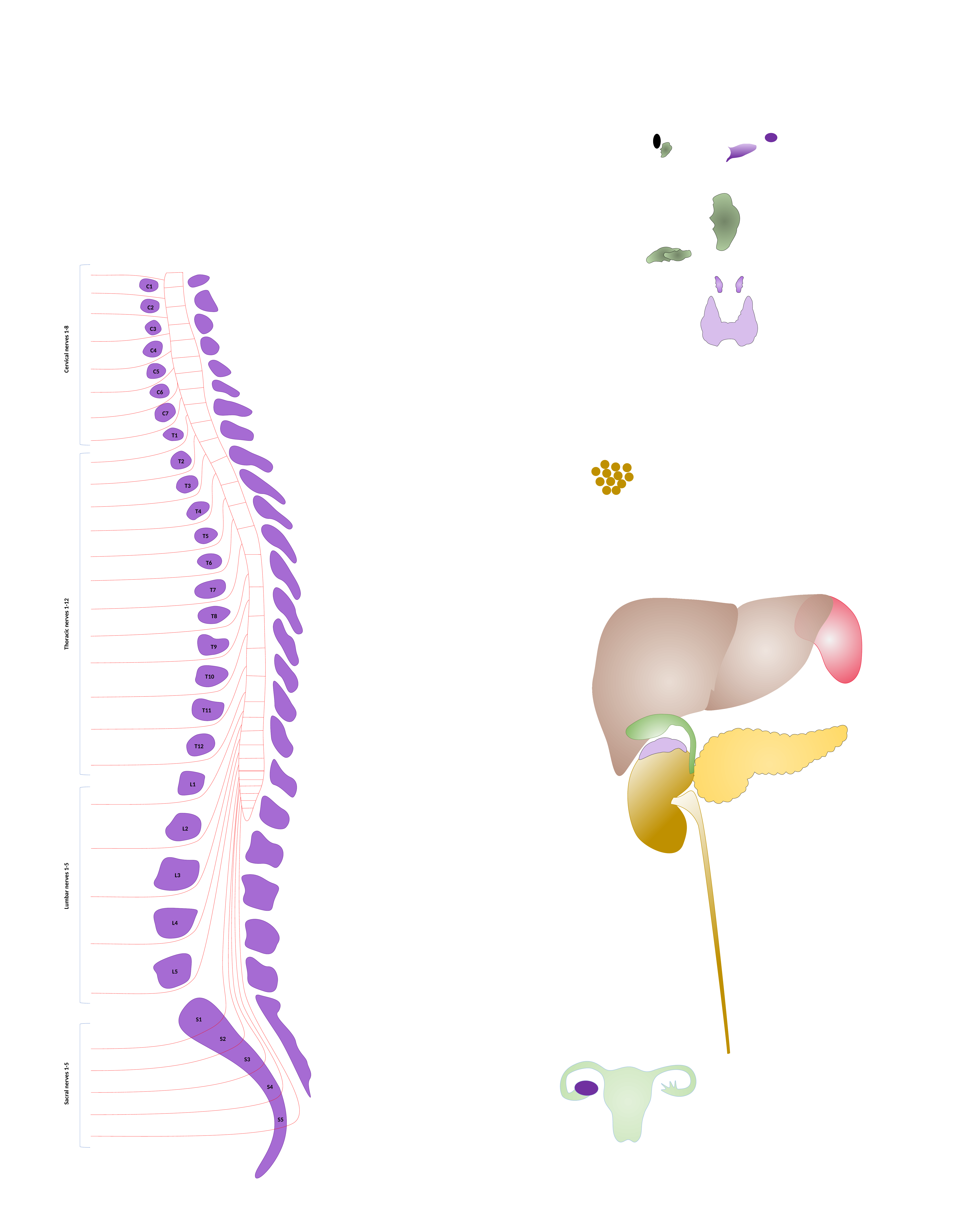

Cervical nerves 1-8
Thoracic nerves 1-12
Lumbar nerves 1-5
Sacral nerves 1-5

2

C1
C2
C3
C4
C5
C6
C7
T1
T2
T3
T4
T5
T6
T7
T8
T9
T10
T11
T12
L1
L2
L3
L4
L5
S1
S2
S3
S4
S5